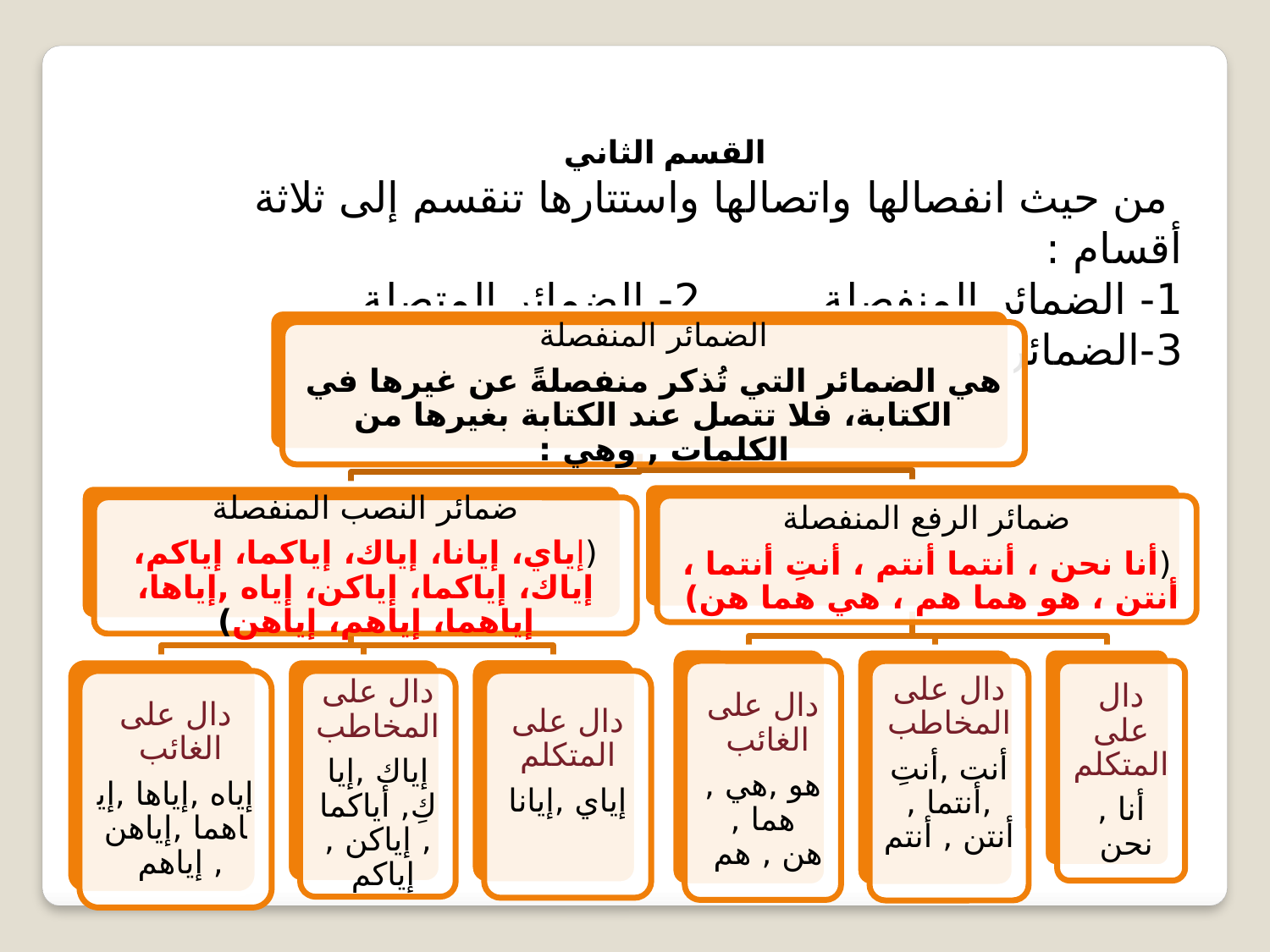

القسم الثاني
 من حيث انفصالها واتصالها واستتارها تنقسم إلى ثلاثة أقسام :
1- الضمائر المنفصلة .       2- الضمائر المتصلة .             3-الضمائر المستترة
الضمائر المنفصلة
هي الضمائر التي تُذكر منفصلةً عن غيرها في الكتابة، فلا تتصل عند الكتابة بغيرها من الكلمات , وهي :
ضمائر النصب المنفصلة
(إياي، إيانا، إياك، إياكما، إياكم، إياك، إياكما، إياكن، إياه ,إياها، إياهما، إياهم، إياهن)
دال على الغائب
إياه ,إياها ,إياهما ,إياهن , إياهم
دال على المخاطب
إياك ,إياكِ, أياكما , إياكن , إياكم
دال على المتكلم
إياي ,إيانا

ضمائر الرفع المنفصلة
(أنا نحن ، أنتما أنتم ، أنتِ أنتما ، أنتن ، هو هما هم ، هي هما هن)
دال على الغائب
هو ,هي , هما , هن , هم
دال على المخاطب
أنت ,أنتِ ,أنتما , أنتن , أنتم
دال على المتكلم
أنا , نحن